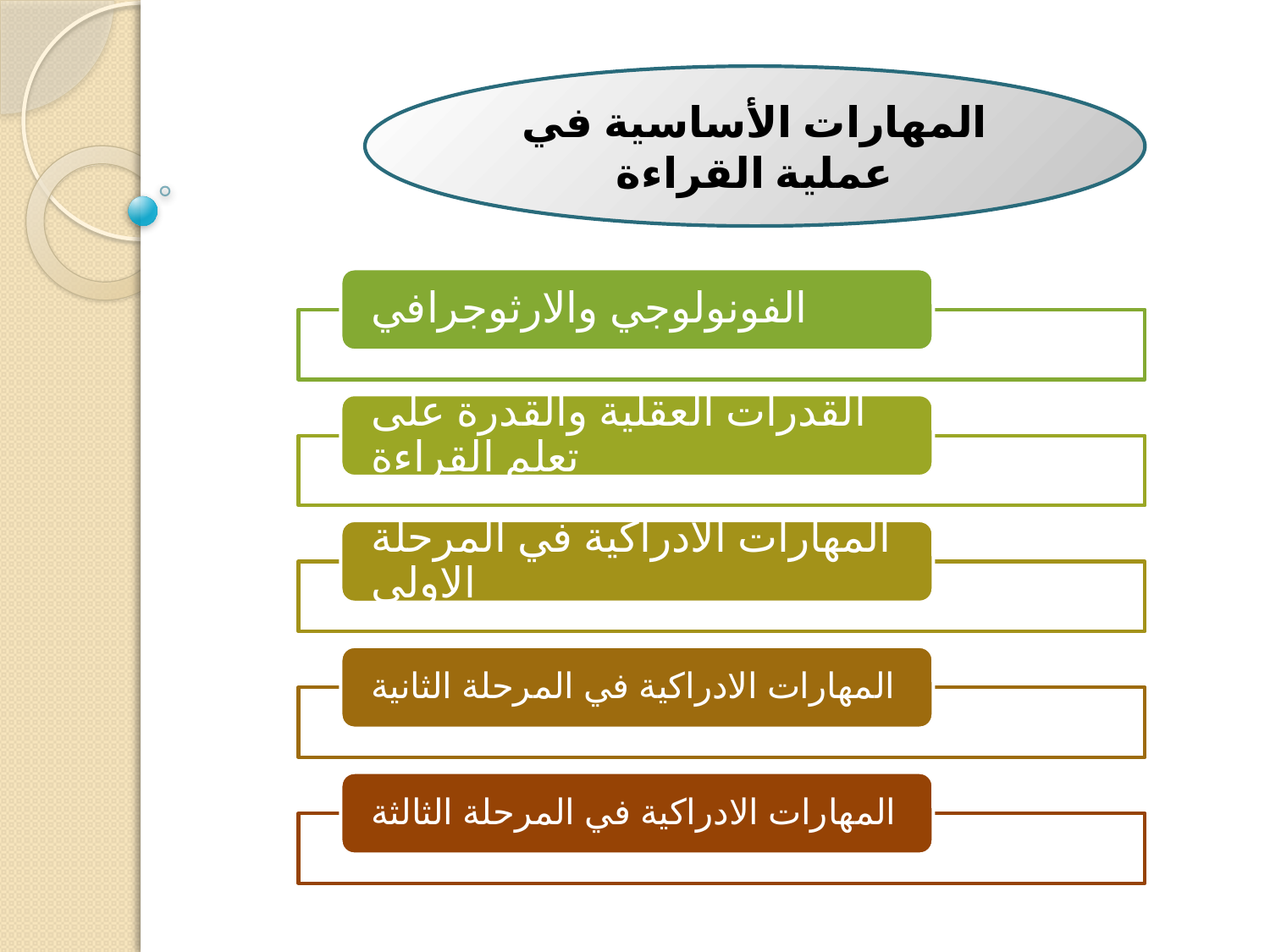

المهارات الأساسية في عملية القراءة
الفونولوجي والارثوجرافي
القدرات العقلية والقدرة على تعلم القراءة
المهارات الادراكية في المرحلة الاولى
المهارات الادراكية في المرحلة الثانية
المهارات الادراكية في المرحلة الثالثة